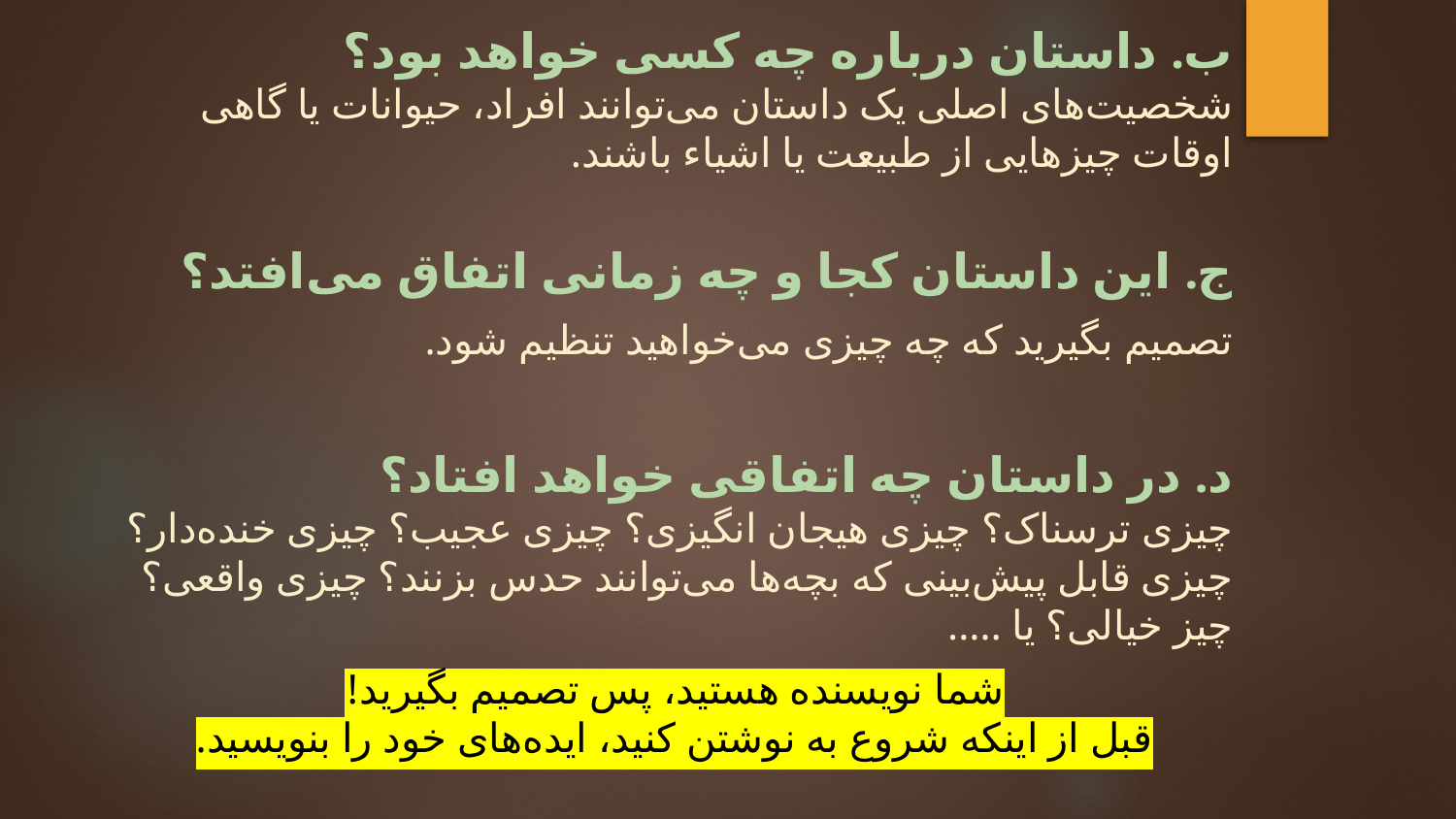

ب. داستان درباره چه کسی خواهد بود؟
شخصیت‌های اصلی یک داستان می‌توانند افراد، حیوانات یا گاهی اوقات چیزهایی از طبیعت یا اشیاء باشند.

ج. این داستان کجا و چه زمانی اتفاق می‌افتد؟
تصمیم بگیرید که چه چیزی می‌خواهید تنظیم شود.

د. در داستان چه اتفاقی خواهد افتاد؟
چیزی ترسناک؟ چیزی هیجان انگیزی؟ چیزی عجیب؟ چیزی خنده‌دار؟
چیزی قابل پیش‌بینی که بچه‌ها می‌توانند حدس بزنند؟ چیزی واقعی؟ چیز خیالی؟ یا …..
شما نویسنده هستید، پس تصمیم بگیرید!
قبل از اینکه شروع به نوشتن کنید، ایده‌های خود را بنویسید.